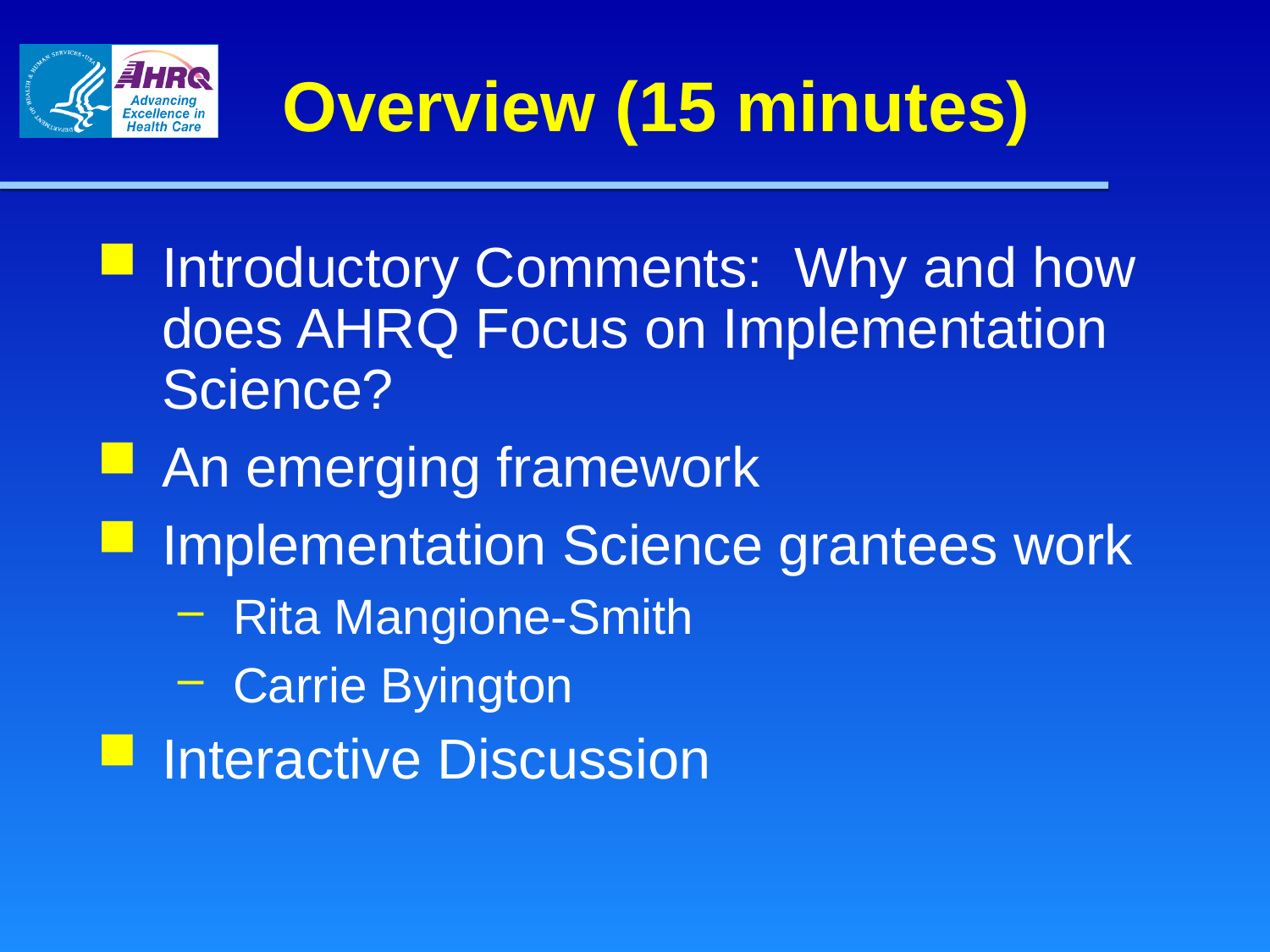

# Overview (15 minutes)
Introductory Comments:  Why and how does AHRQ Focus on Implementation Science?
An emerging framework
Implementation Science grantees work
Rita Mangione-Smith
Carrie Byington
Interactive Discussion